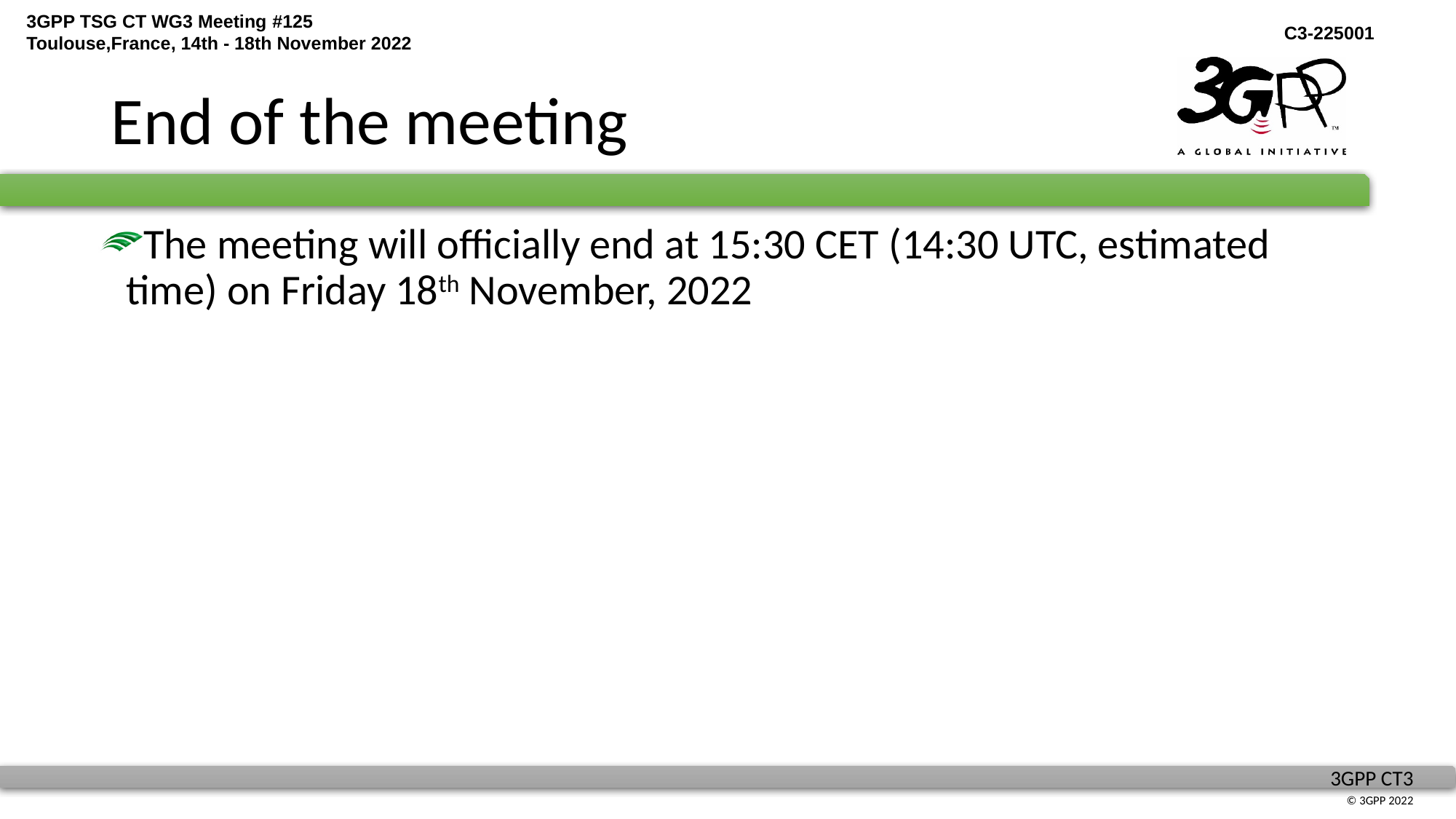

# End of the meeting
The meeting will officially end at 15:30 CET (14:30 UTC, estimated time) on Friday 18th November, 2022